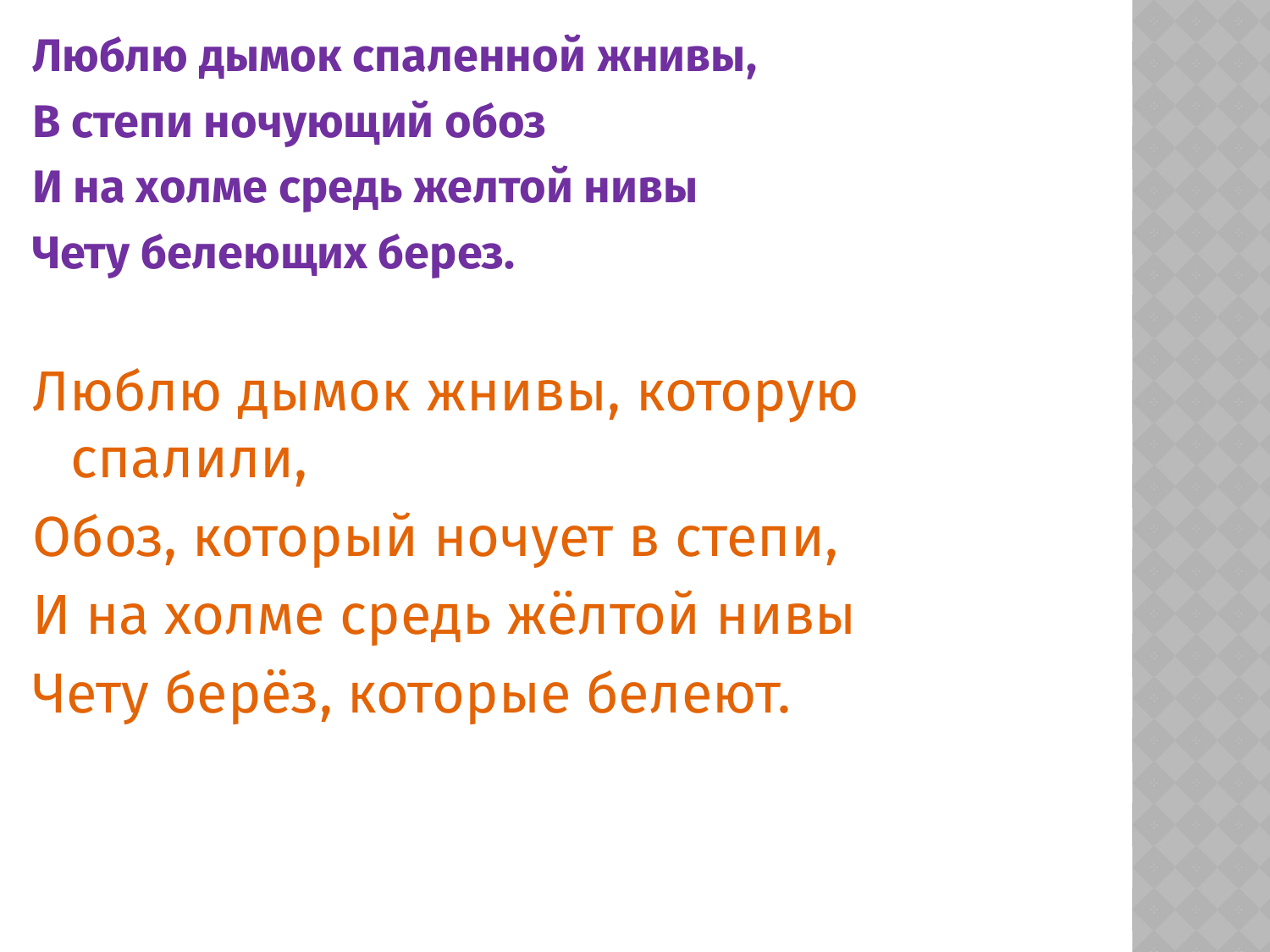

#
Люблю дымок спаленной жнивы,
В степи ночующий обоз
И на холме средь желтой нивы
Чету белеющих берез.

Люблю дымок жнивы, которую спалили,
Обоз, который ночует в степи,
И на холме средь жёлтой нивы
Чету берёз, которые белеют.